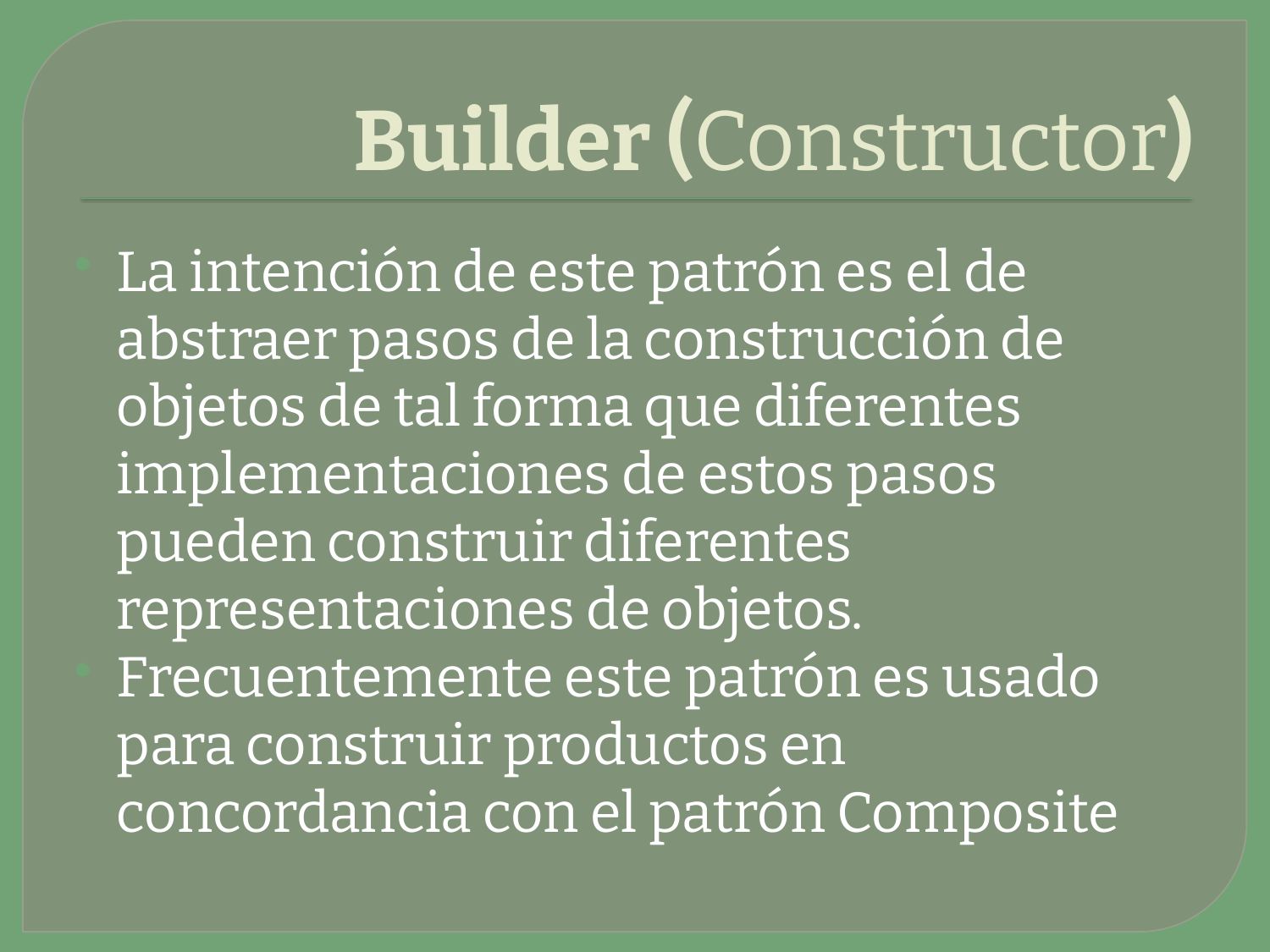

# Builder (Constructor)
La intención de este patrón es el de abstraer pasos de la construcción de objetos de tal forma que diferentes implementaciones de estos pasos pueden construir diferentes representaciones de objetos.
Frecuentemente este patrón es usado para construir productos en concordancia con el patrón Composite